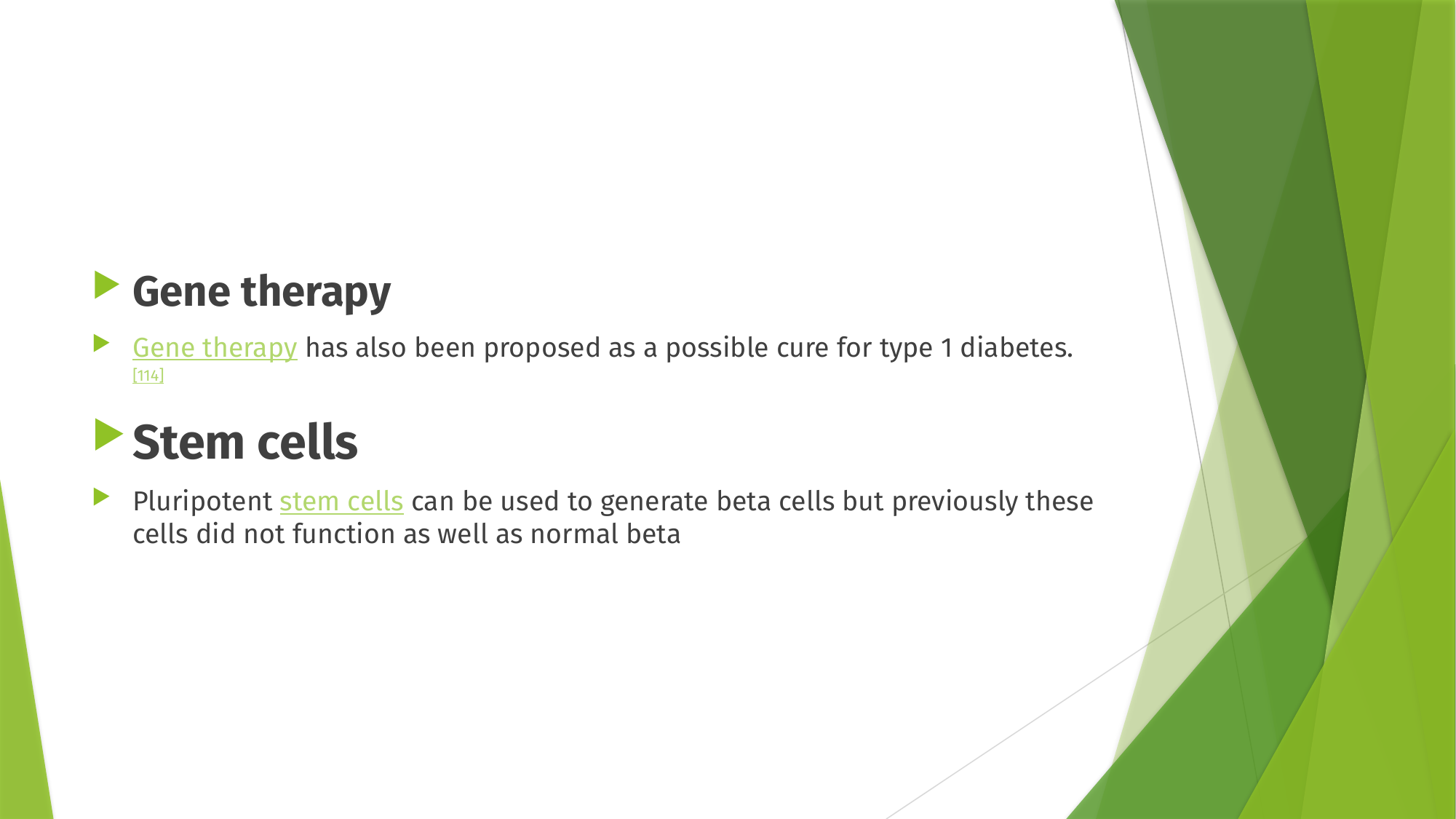

#
Gene therapy
Gene therapy has also been proposed as a possible cure for type 1 diabetes.[114]
Stem cells
Pluripotent stem cells can be used to generate beta cells but previously these cells did not function as well as normal beta